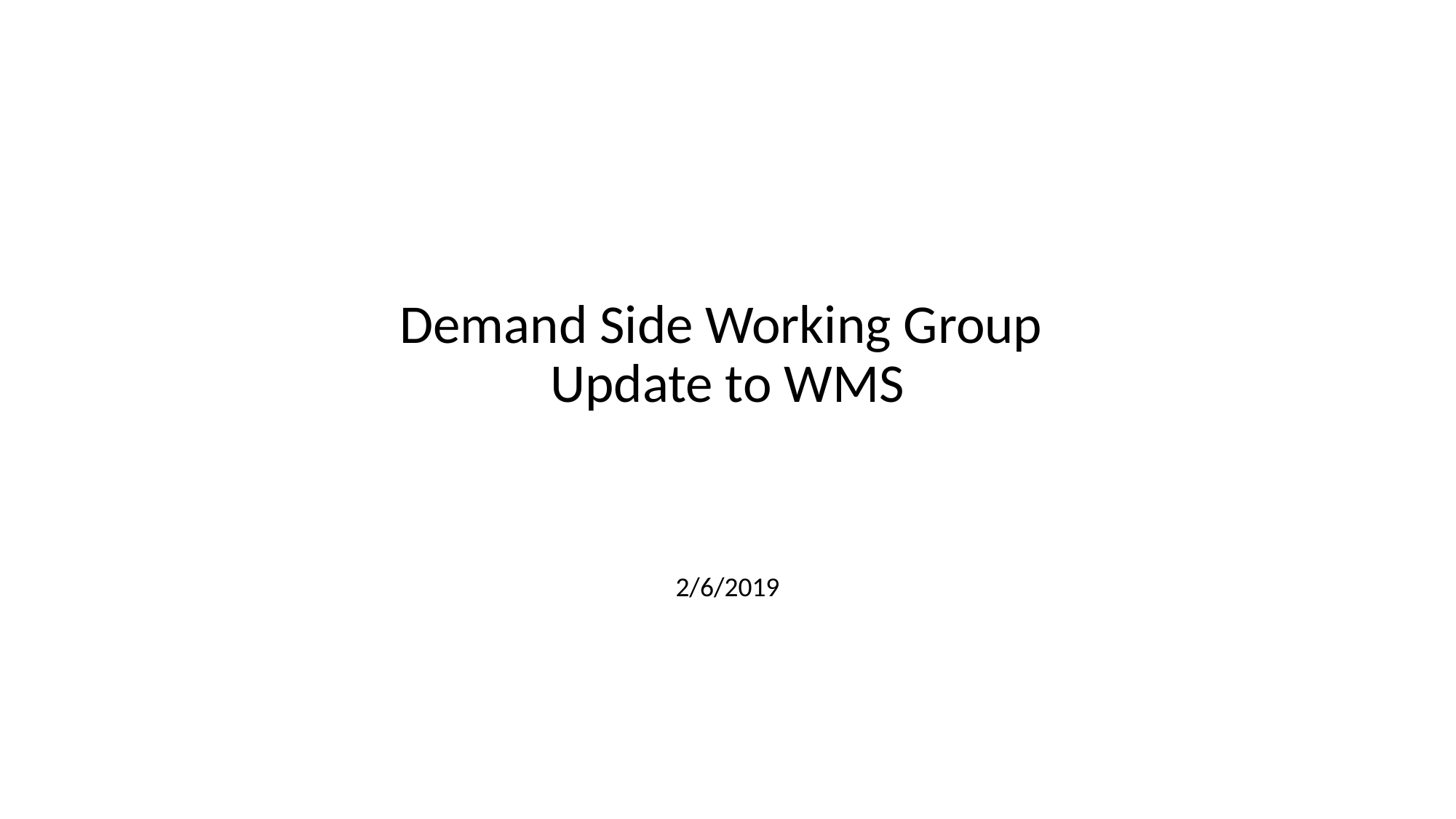

# Demand Side Working Group Update to WMS

2/6/2019